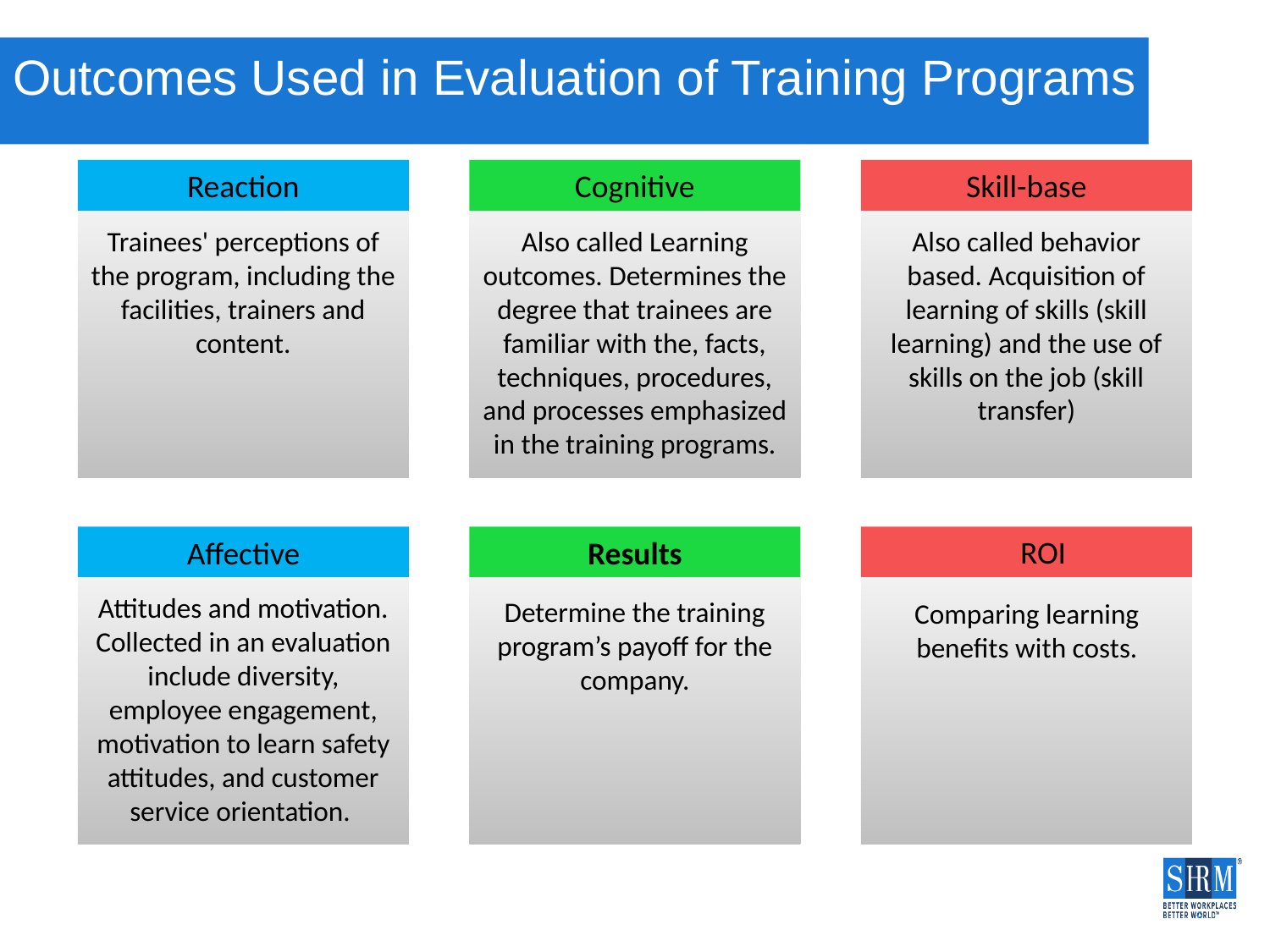

# Outcomes Used in Evaluation of Training Programs
Reaction
Trainees' perceptions of the program, including the facilities, trainers and content.
Cognitive
Also called Learning outcomes. Determines the degree that trainees are familiar with the, facts, techniques, procedures, and processes emphasized in the training programs.
Skill-base
Also called behavior based. Acquisition of learning of skills (skill learning) and the use of skills on the job (skill transfer)
ROI
Affective
Attitudes and motivation. Collected in an evaluation include diversity, employee engagement, motivation to learn safety attitudes, and customer service orientation.
Results

Determine the training program’s payoff for the company.
Comparing learning benefits with costs.